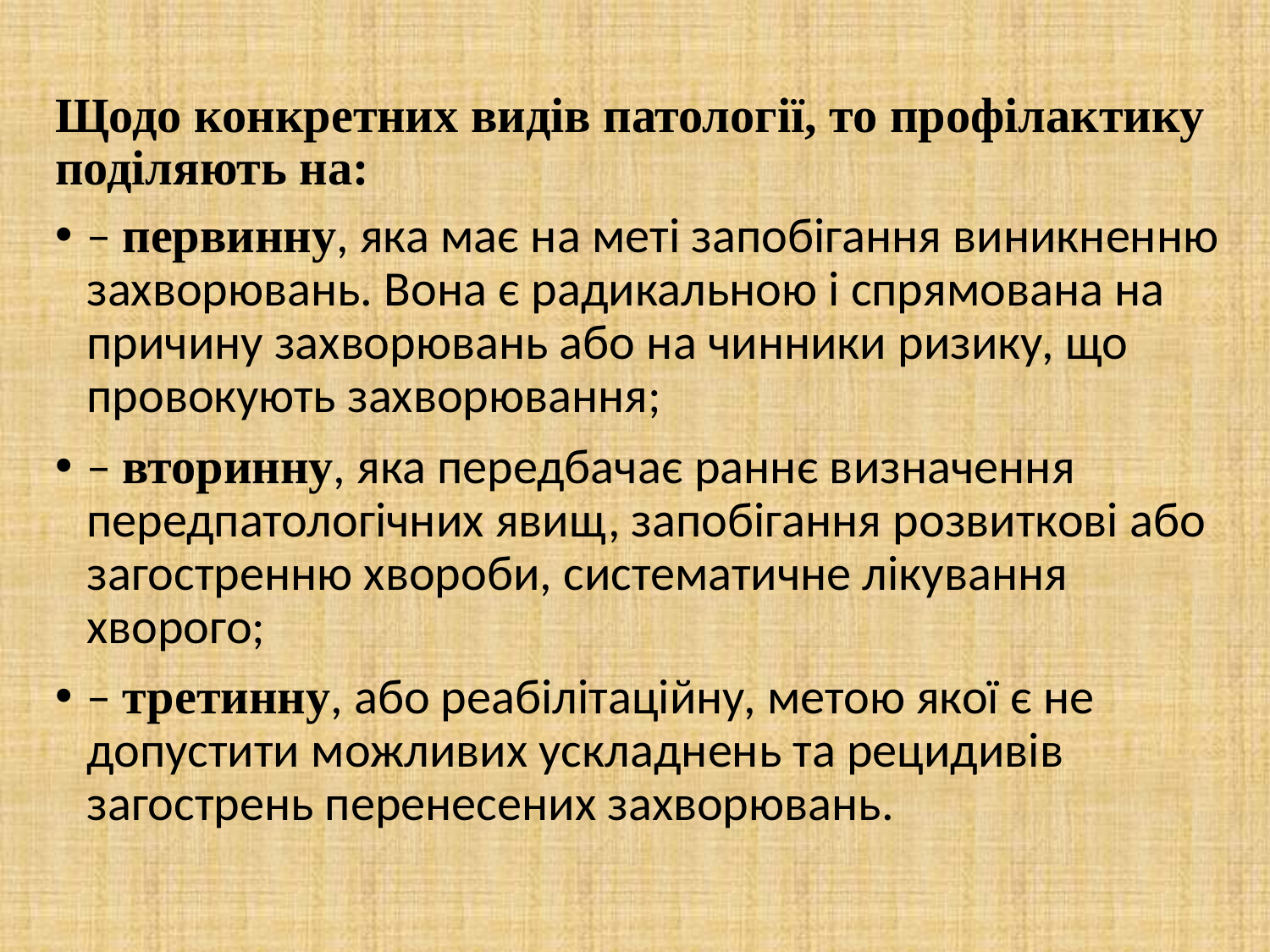

# Щодо конкретних видів патології, то профілактику поділяють на:
– первинну, яка має на меті запобігання виникненню захворювань. Вона є радикальною і спрямована на причину захворювань або на чинники ризику, що провокують захворювання;
– вторинну, яка передбачає раннє визначення передпатологічних явищ, запобігання розвиткові або загостренню хвороби, систематичне лікування хворого;
– третинну, або реабілітаційну, метою якої є не допустити можливих ускладнень та рецидивів загострень перенесених захворювань.